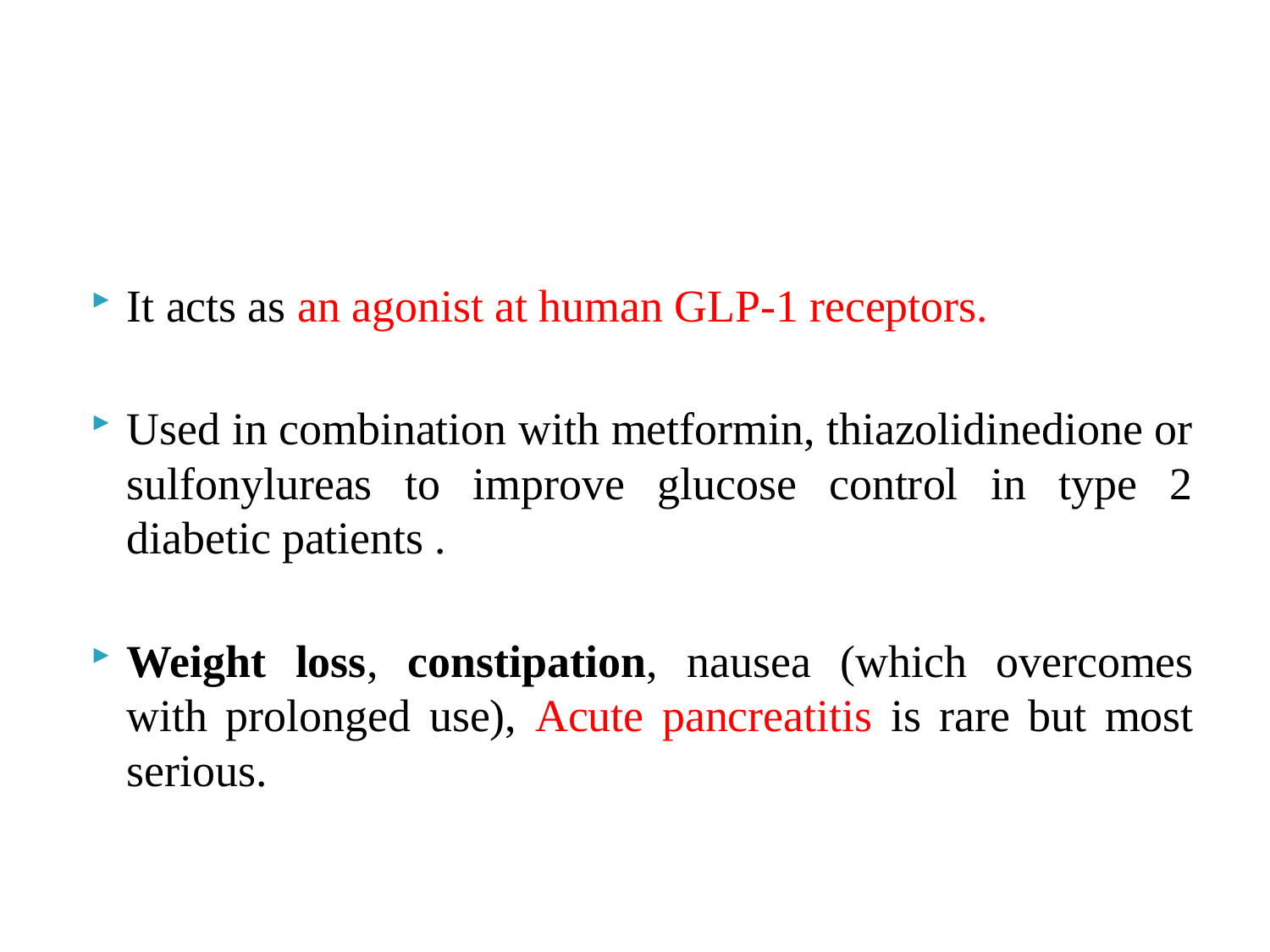

#

It acts as an agonist at human GLP-1 receptors.

Used in combination with metformin, thiazolidinedione or sulfonylureas to improve glucose control in type 2 diabetic patients .

Weight loss, constipation, nausea (which overcomes with prolonged use), Acute pancreatitis is rare but most serious.